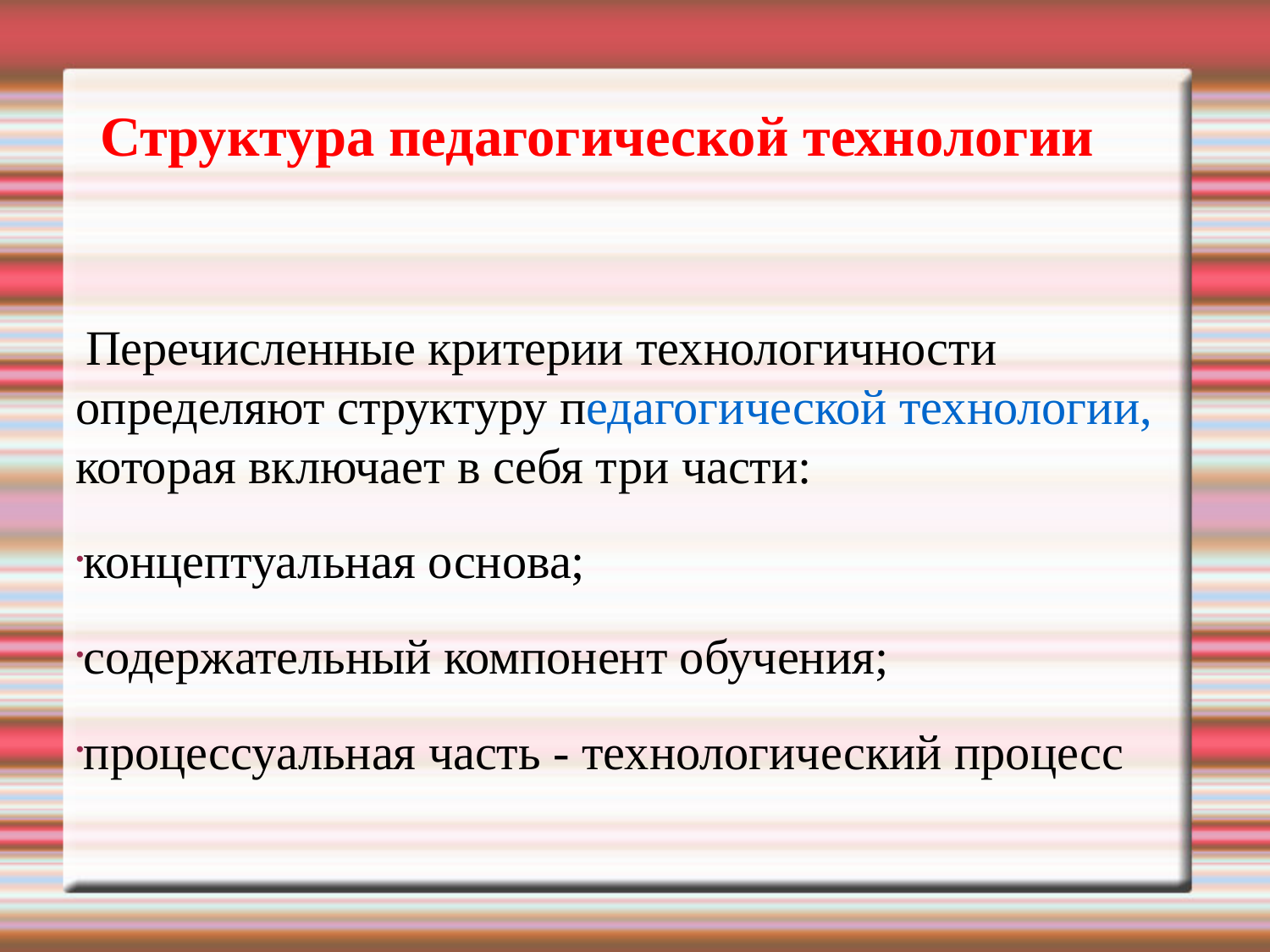

Структура педагогической технологии

 Перечисленные критерии технологичности определяют структуру педагогической технологии, которая включает в себя три части:
концептуальная основа;
cодержательный компонент обучения;
процессуальная часть - технологический процесс